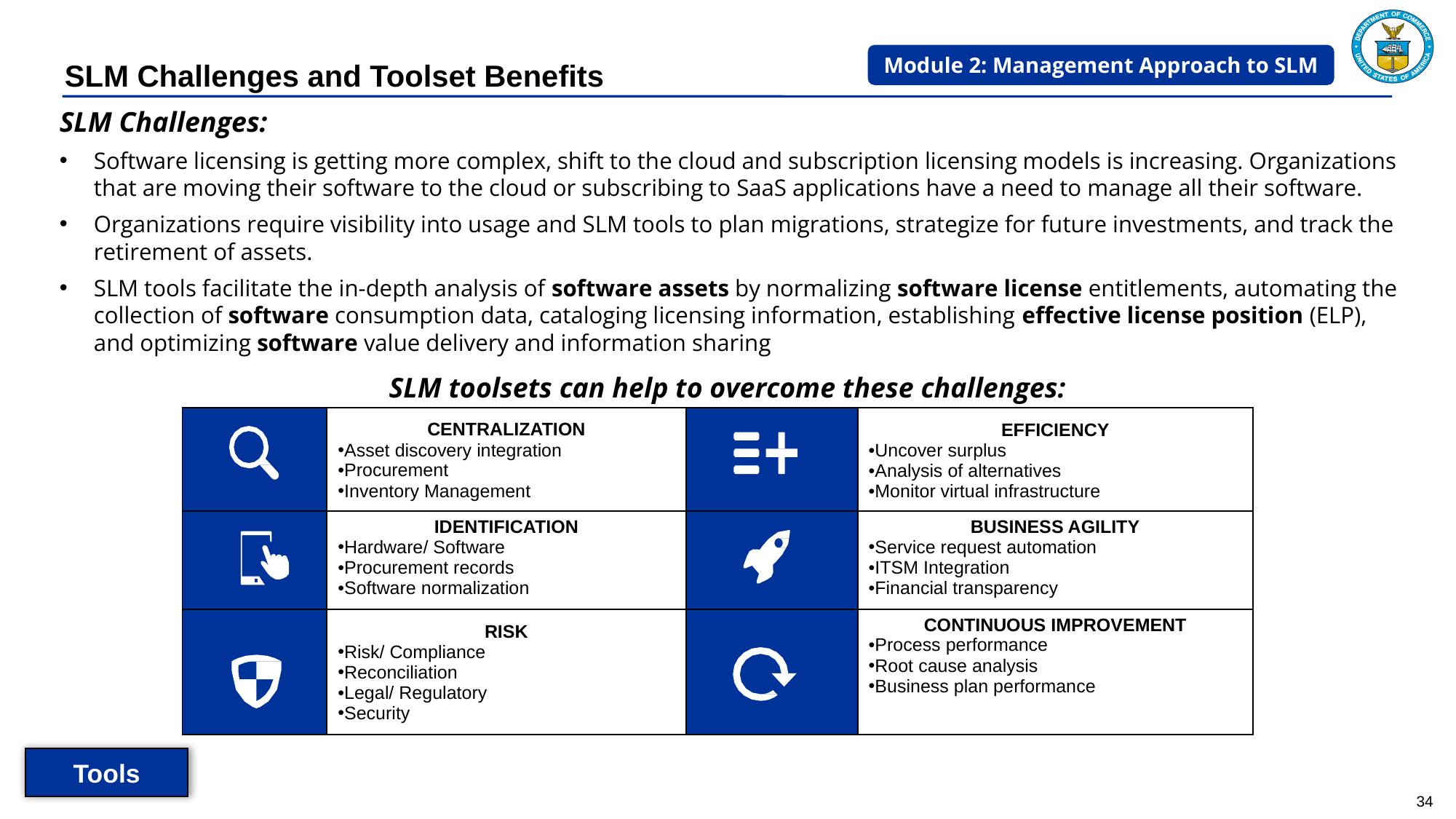

Module 2: Management Approach to SLM
# SLM Challenges and Toolset Benefits
SLM Challenges:
Software licensing is getting more complex, shift to the cloud and subscription licensing models is increasing. Organizations that are moving their software to the cloud or subscribing to SaaS applications have a need to manage all their software.
Organizations require visibility into usage and SLM tools to plan migrations, strategize for future investments, and track the retirement of assets.
SLM tools facilitate the in-depth analysis of software assets by normalizing software license entitlements, automating the collection of software consumption data, cataloging licensing information, establishing effective license position (ELP), and optimizing software value delivery and information sharing
SLM toolsets can help to overcome these challenges:
|  | CENTRALIZATION Asset discovery integration Procurement Inventory Management |  | EFFICIENCY Uncover surplus Analysis of alternatives Monitor virtual infrastructure |
| --- | --- | --- | --- |
|  | IDENTIFICATION Hardware/ Software Procurement records Software normalization |  | BUSINESS AGILITY Service request automation ITSM Integration Financial transparency |
|  | RISK Risk/ Compliance Reconciliation Legal/ Regulatory Security |  | CONTINUOUS IMPROVEMENT Process performance Root cause analysis Business plan performance |

Tools